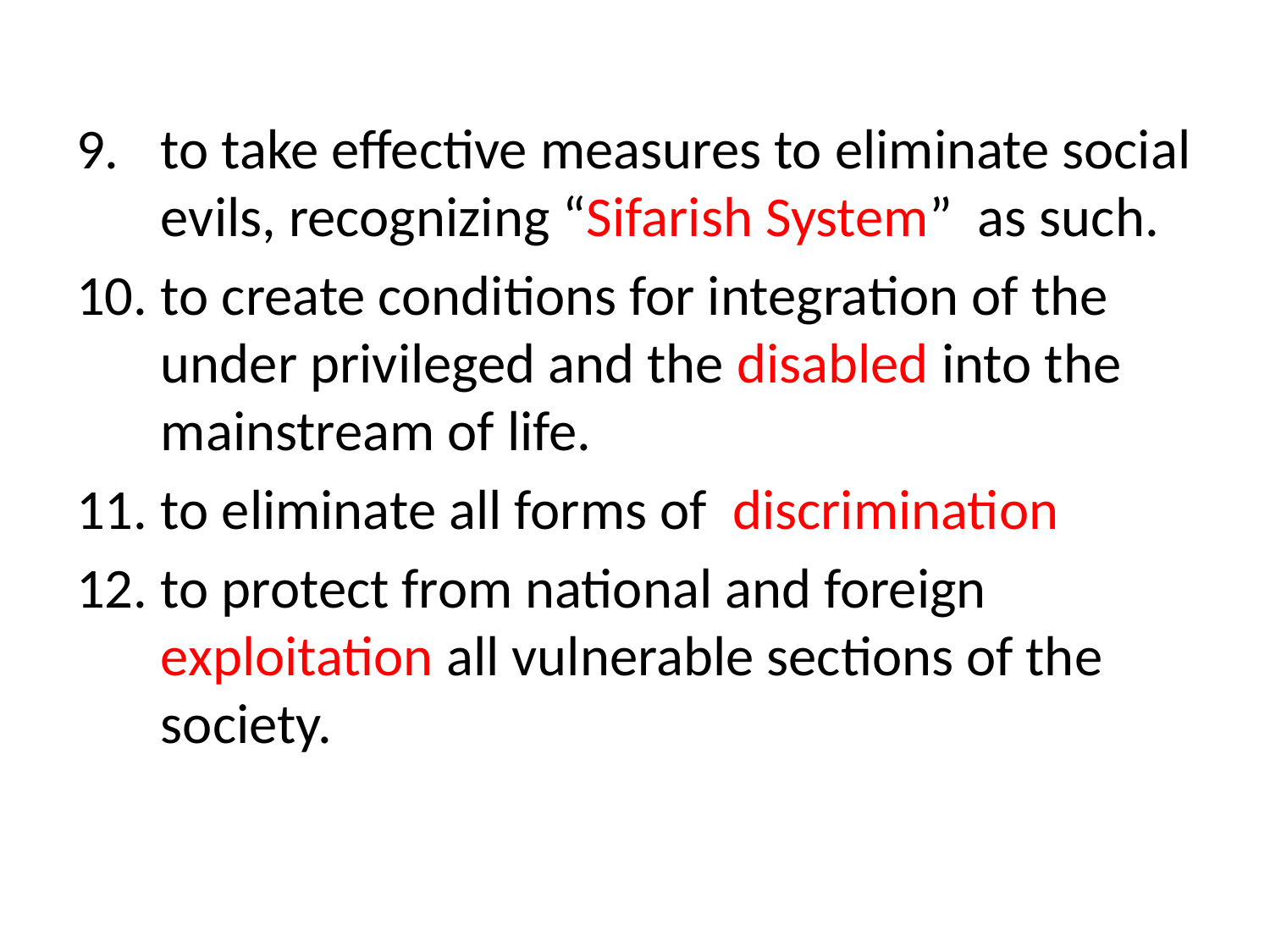

to take effective measures to eliminate social evils, recognizing “Sifarish System”  as such.
to create conditions for integration of the under privileged and the disabled into the mainstream of life.
to eliminate all forms of  discrimination
to protect from national and foreign exploitation all vulnerable sections of the society.